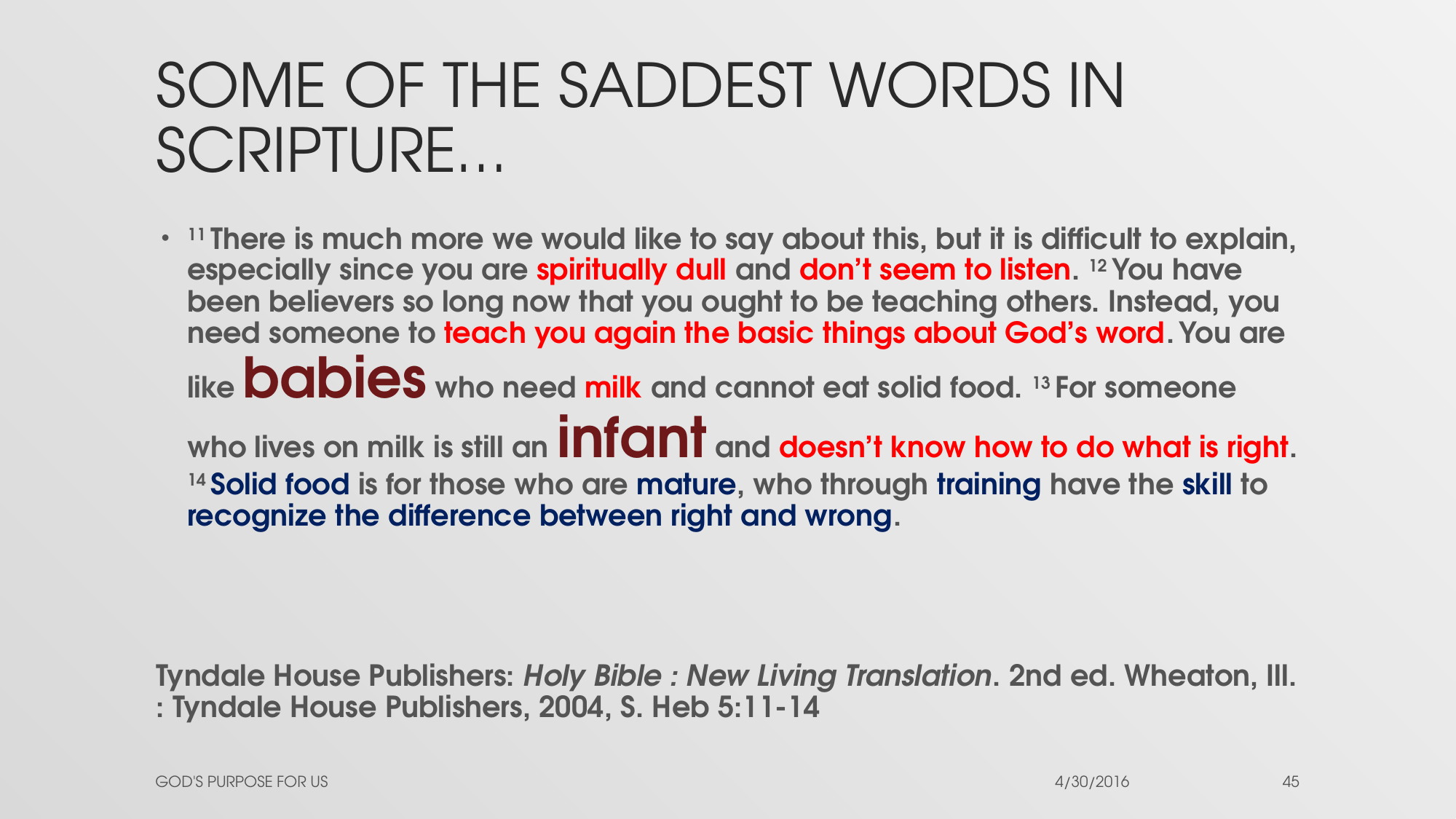

# Some of the saddest words in Scripture…
11 There is much more we would like to say about this, but it is difficult to explain, especially since you are spiritually dull and don’t seem to listen. 12 You have been believers so long now that you ought to be teaching others. Instead, you need someone to teach you again the basic things about God’s word.﻿ You are like babies who need milk and cannot eat solid food. 13 For someone who lives on milk is still an infant and doesn’t know how to do what is right. 14 Solid food is for those who are mature, who through training have the skill to recognize the difference between right and wrong.

Tyndale House Publishers: Holy Bible : New Living Translation. 2nd ed. Wheaton, Ill. : Tyndale House Publishers, 2004, S. Heb 5:11-14

God's Purpose for US
4/30/2016
45